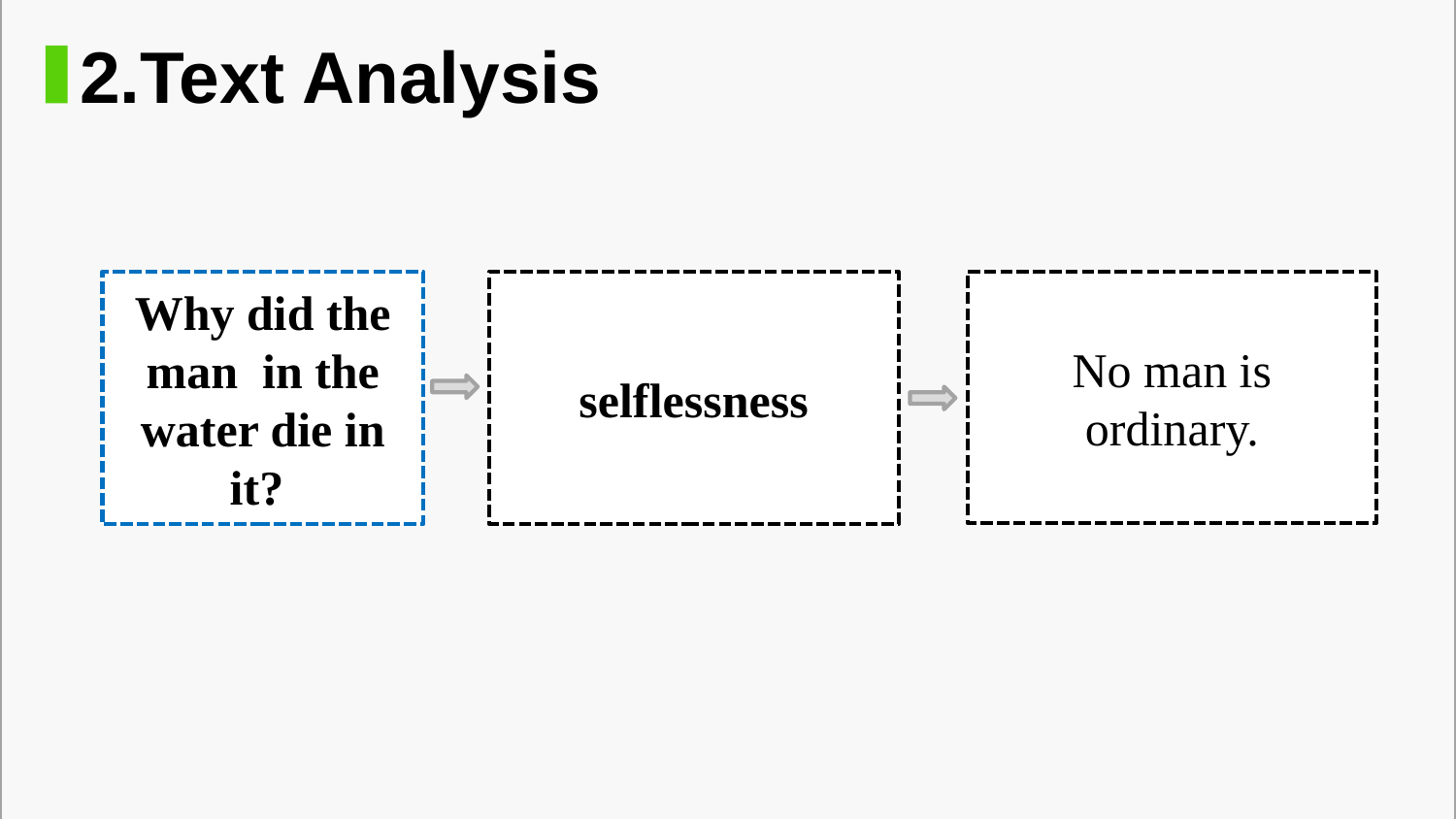

2.Text Analysis

Why did the man  in the water die in it?
selflessness
No man is ordinary.